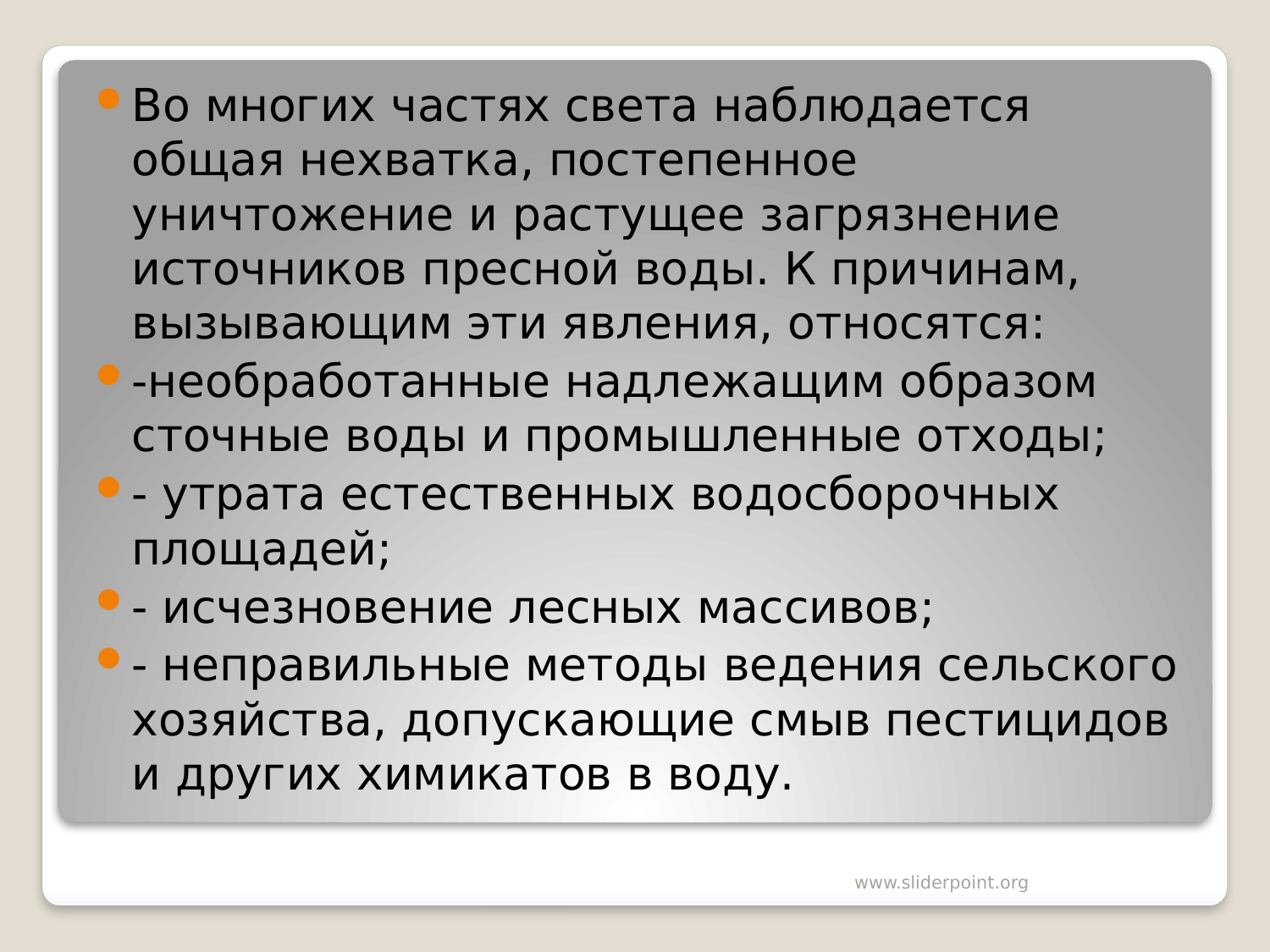

Во многих частях света наблюдается общая нехватка, постепенное уничтожение и растущее загрязнение источников пресной воды. К причинам, вызывающим эти явления, относятся:
-необработанные надлежащим образом сточные воды и промышленные отходы;
- утрата естественных водосборочных площадей;
- исчезновение лесных массивов;
- неправильные методы ведения сельского хозяйства, допускающие смыв пестицидов и других химикатов в воду.

www.sliderpoint.org